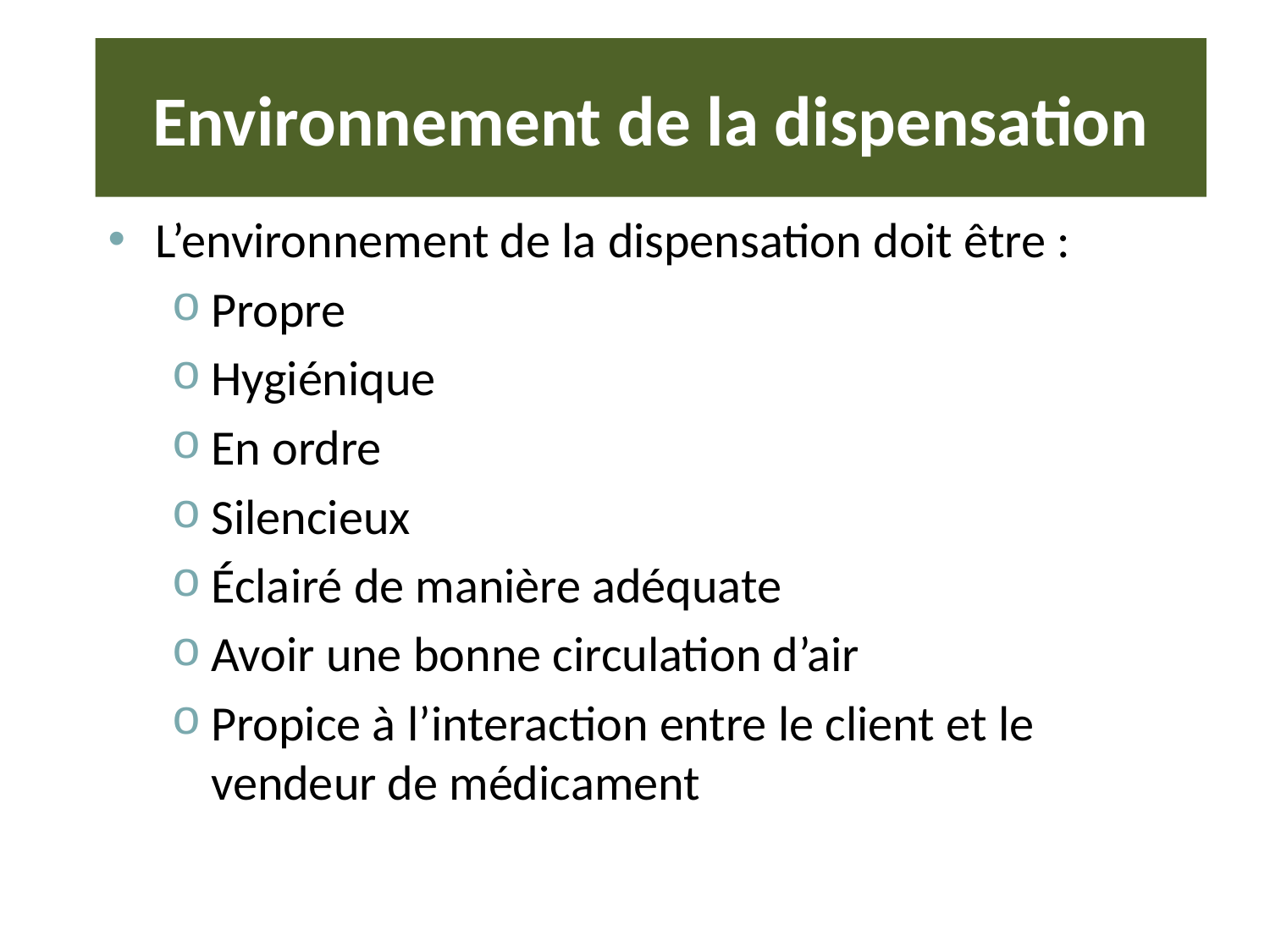

# Environnement de la dispensation
L’environnement de la dispensation doit être :
Propre
Hygiénique
En ordre
Silencieux
Éclairé de manière adéquate
Avoir une bonne circulation d’air
Propice à l’interaction entre le client et le vendeur de médicament